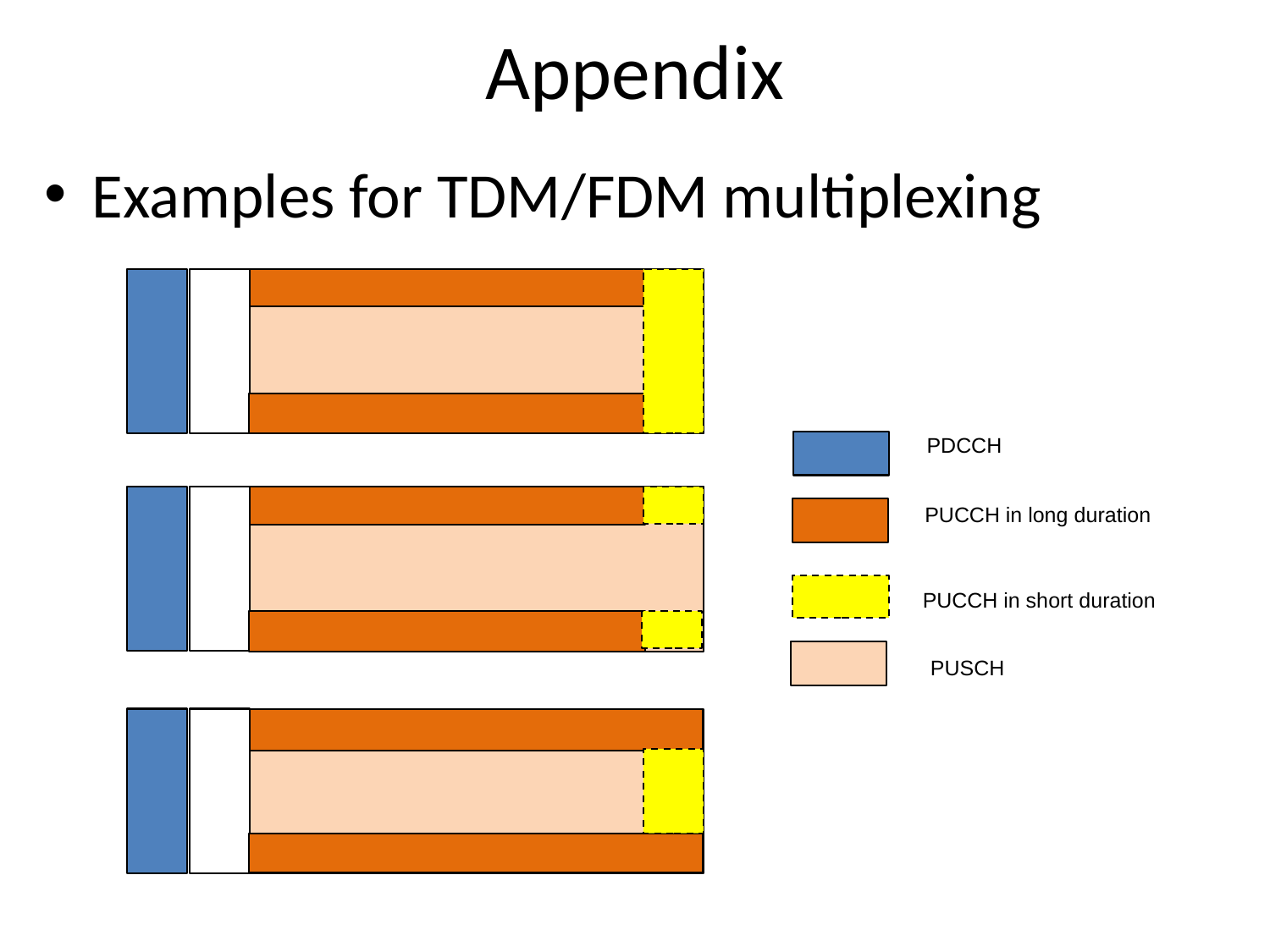

# Appendix
Examples for TDM/FDM multiplexing

PDCCH

PUCCH in long duration

PUCCH in short duration

PUSCH